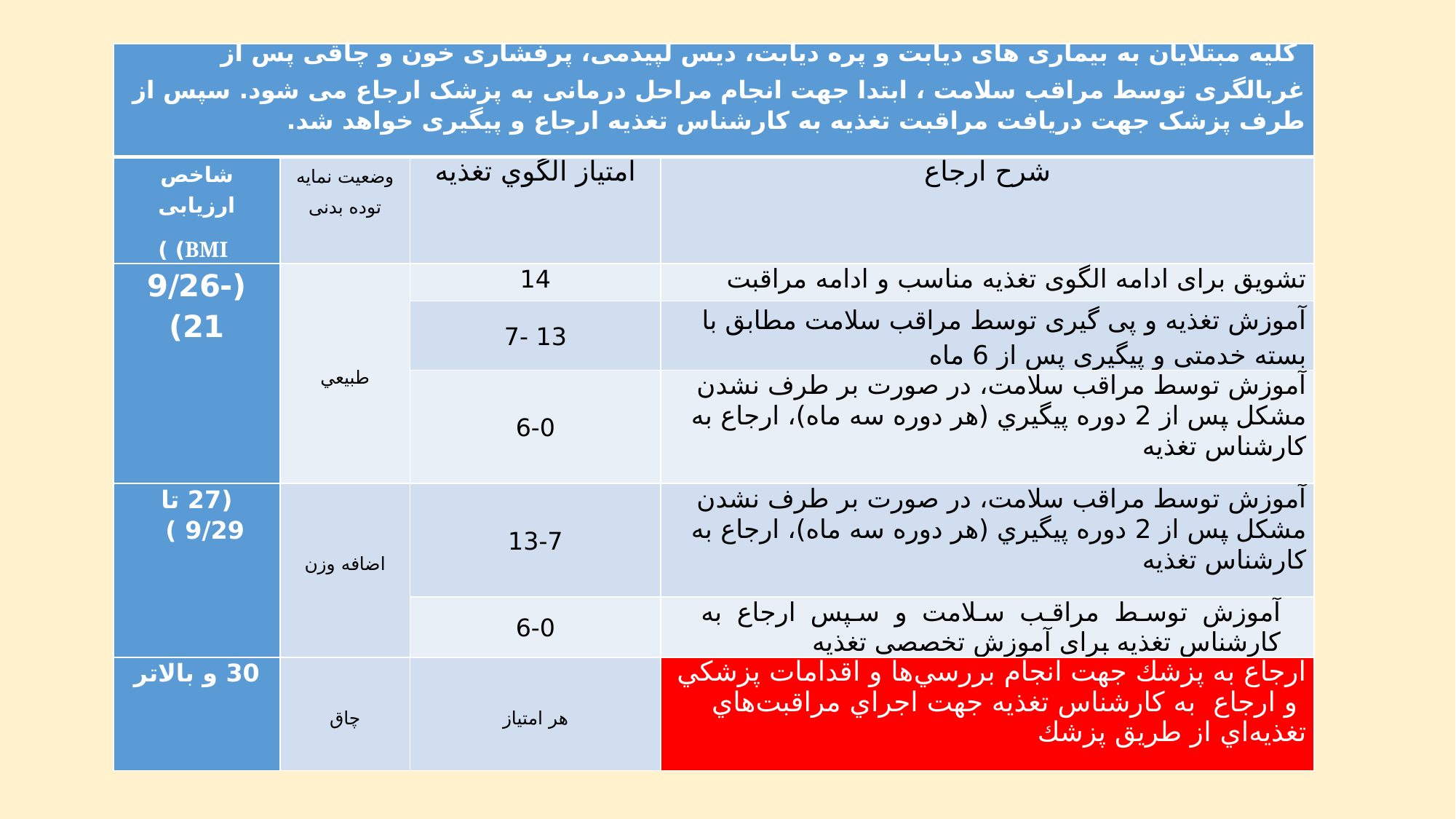

#
| کلیه مبتلایان به بیماری های دیابت و پره دیابت، دیس لپیدمی، پرفشاری خون و چاقی پس از غربالگری توسط مراقب سلامت ، ابتدا جهت انجام مراحل درمانی به پزشک ارجاع می شود. سپس از طرف پزشک جهت دریافت مراقبت تغذیه به کارشناس تغذیه ارجاع و پیگیری خواهد شد. |  |  |  |
| --- | --- | --- | --- |
| شاخص ارزیابی BMI) ) | وضعيت نمایه توده بدنی | امتیاز الگوي تغذيه | شرح ارجاع |
| (9/26-21) | طبيعي | 14 | تشویق برای ادامه الگوی تغذیه مناسب و ادامه مراقبت |
|  |  | 13 -7 | آموزش تغذیه و پی گیری توسط مراقب سلامت مطابق با بسته خدمتی و پیگیری پس از 6 ماه |
|  |  | 6-0 | آموزش توسط مراقب سلامت، در صورت بر طرف نشدن مشكل پس از 2 دوره پيگيري (هر دوره سه ماه)، ارجاع به كارشناس تغذيه |
| (27 تا 9/29 ) | اضافه وزن | 13-7 | آموزش توسط مراقب سلامت، در صورت بر طرف نشدن مشكل پس از 2 دوره پيگيري (هر دوره سه ماه)، ارجاع به كارشناس تغذيه |
|  |  | 6-0 | آموزش توسط مراقب سلامت و سپس ارجاع به کارشناس تغذیه برای آموزش تخصصی تغذیه |
| 30 و بالاتر | چاق | هر امتیاز | ارجاع به پزشك جهت انجام بررسي‌ها و اقدامات پزشكي و ارجاع به كارشناس تغذيه جهت اجراي مراقبت‌هاي تغذيه‌اي از طريق پزشك |